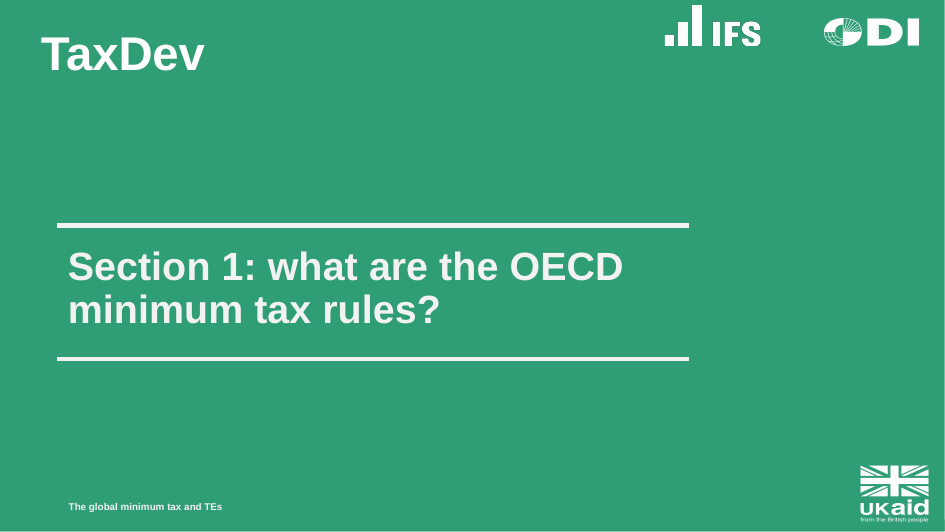

# Section 1: what are the OECD minimum tax rules?
The global minimum tax and TEs